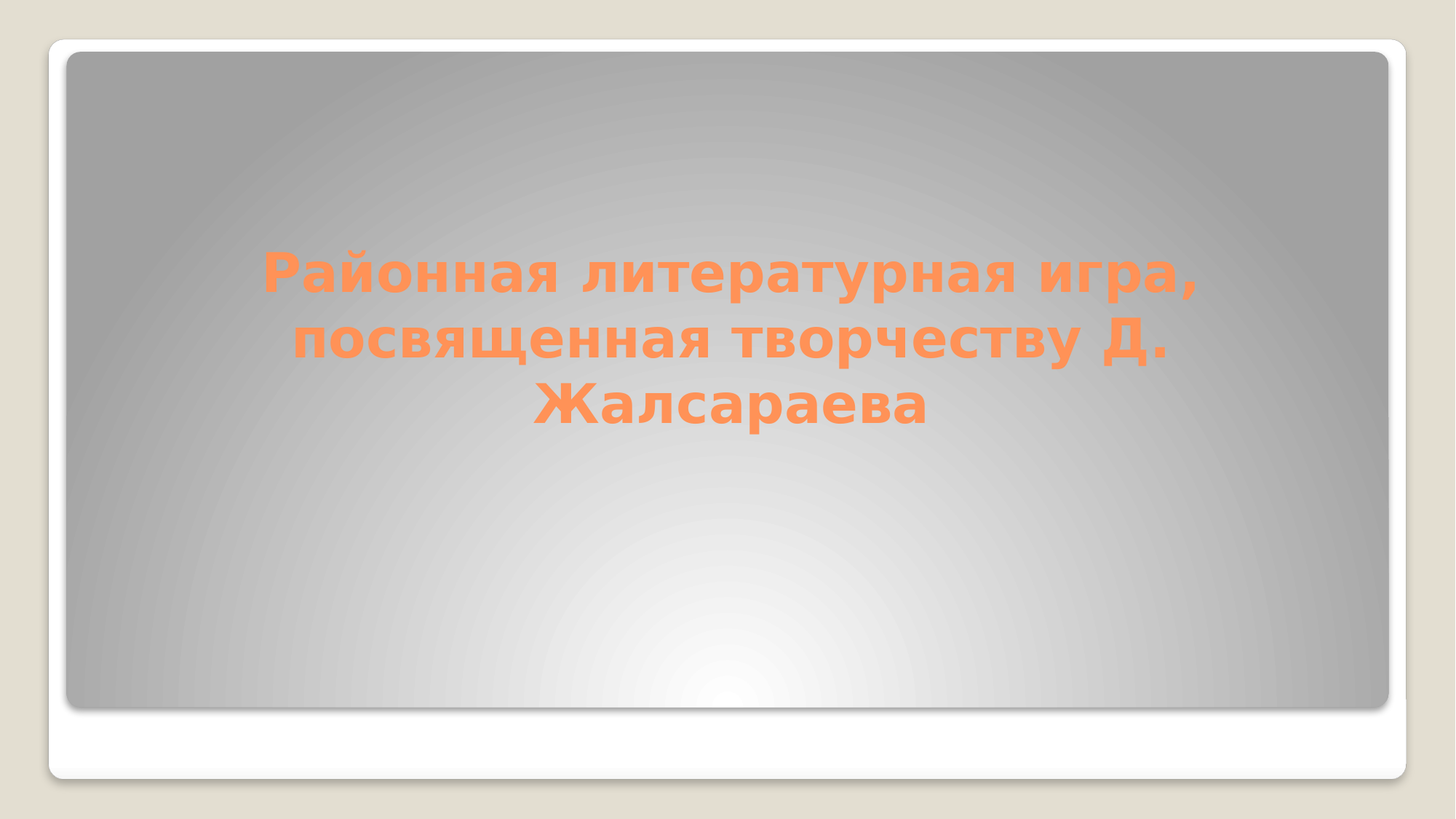

# Районная литературная игра, посвященная творчеству Д. Жалсараева